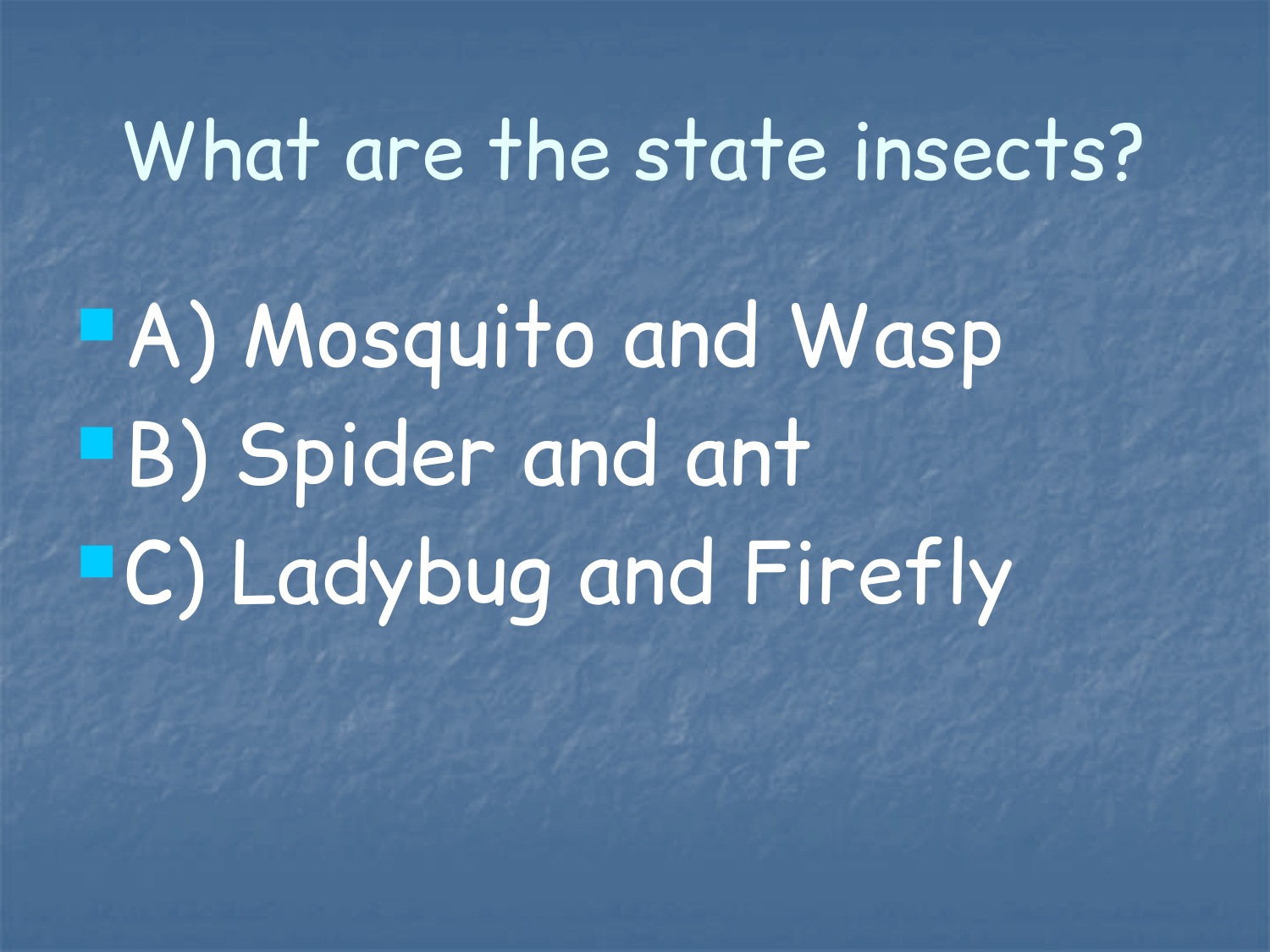

# What are the state insects?
A) Mosquito and Wasp
B) Spider and ant
C) Ladybug and Firefly